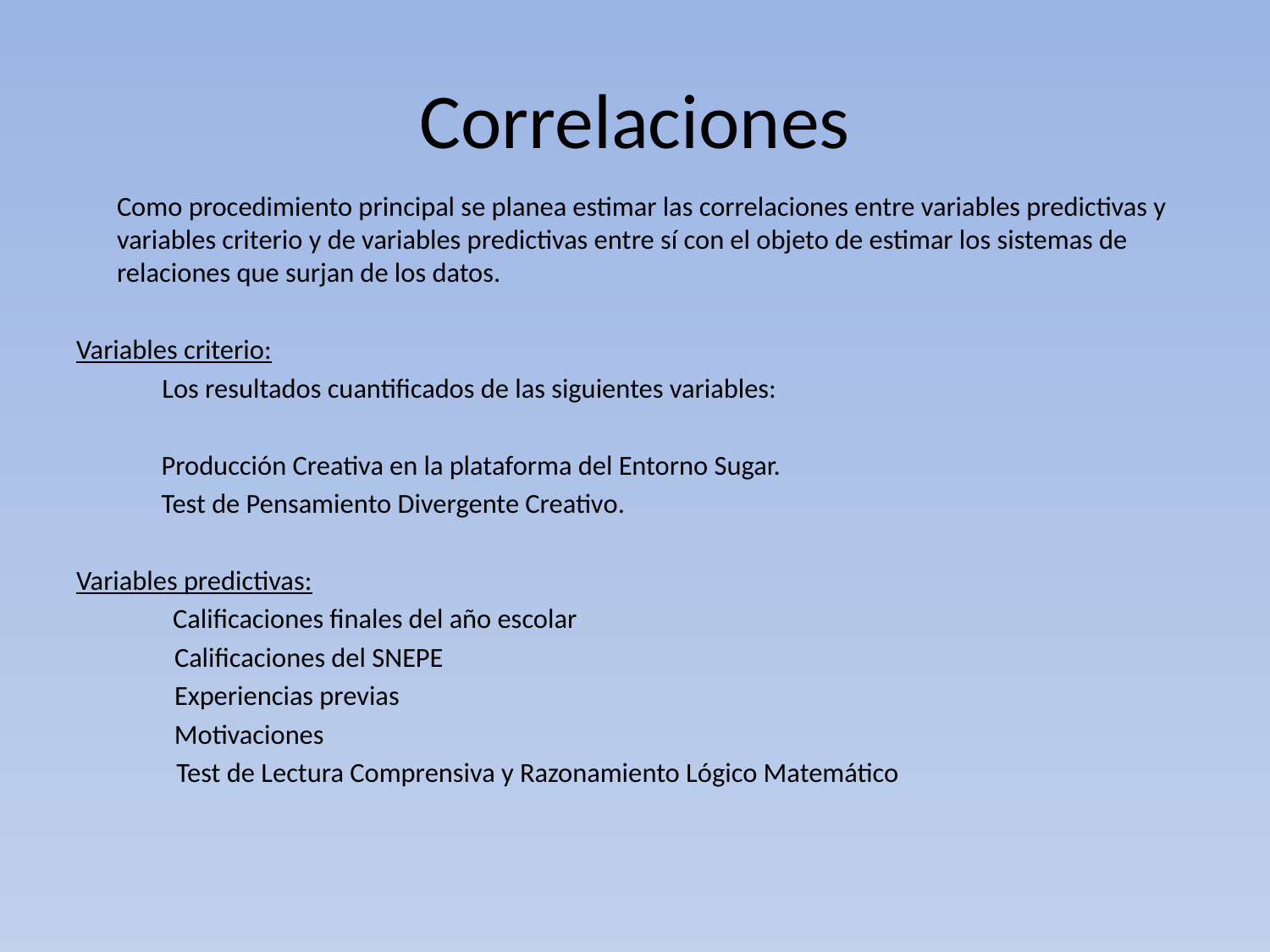

# Correlaciones
	Como procedimiento principal se planea estimar las correlaciones entre variables predictivas y variables criterio y de variables predictivas entre sí con el objeto de estimar los sistemas de relaciones que surjan de los datos.

Variables criterio:
              Los resultados cuantificados de las siguientes variables:

     Producción Creativa en la plataforma del Entorno Sugar.
     Test de Pensamiento Divergente Creativo.

Variables predictivas:
        Calificaciones finales del año escolar
                Calificaciones del SNEPE
                Experiencias previas
 	      Motivaciones
	      Test de Lectura Comprensiva y Razonamiento Lógico Matemático